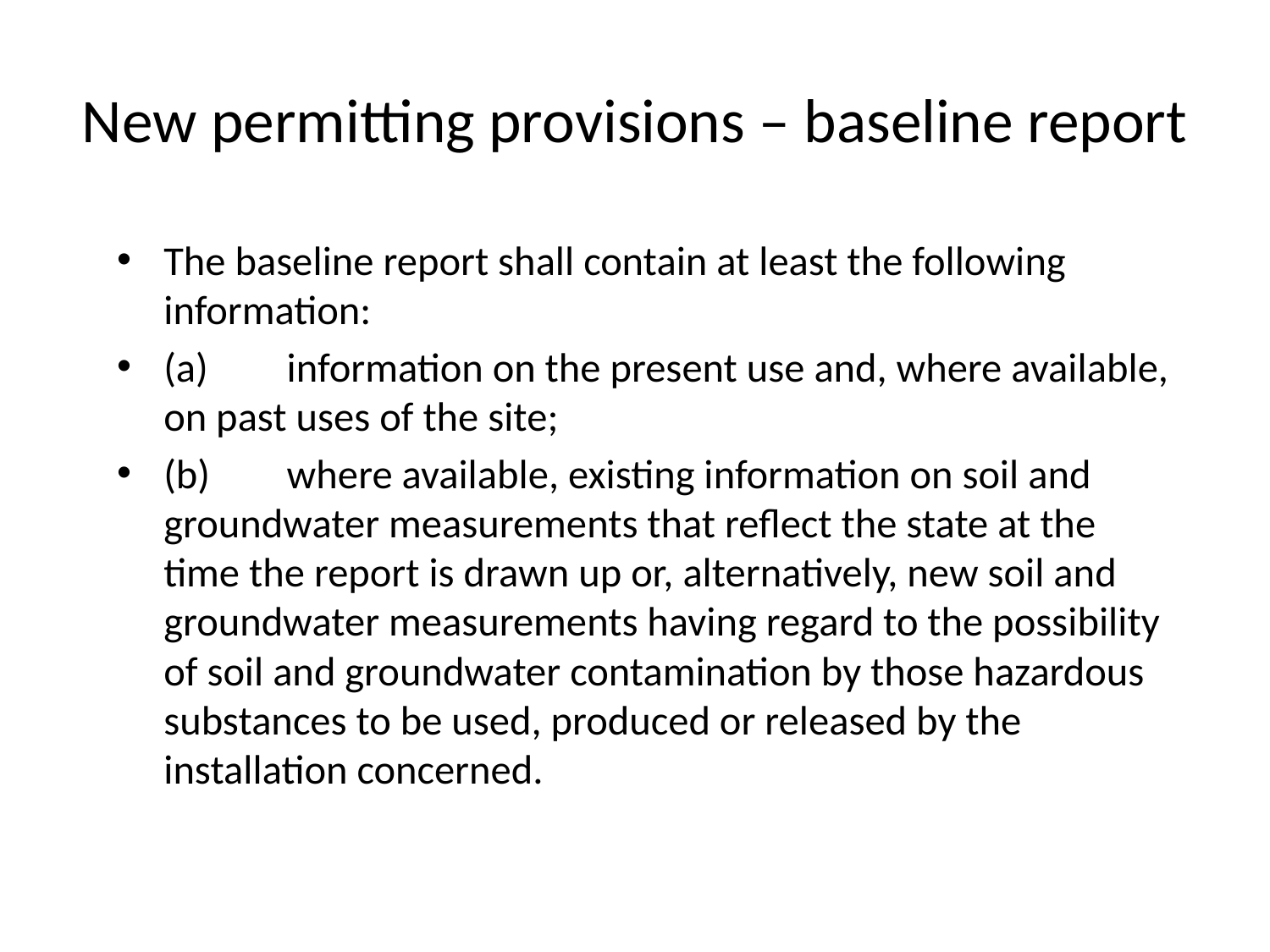

# New permitting provisions – baseline report
The baseline report shall contain at least the following information:
(a)	information on the present use and, where available, on past uses of the site;
(b)	where available, existing information on soil and groundwater measurements that reflect the state at the time the report is drawn up or, alternatively, new soil and groundwater measurements having regard to the possibility of soil and groundwater contamination by those hazardous substances to be used, produced or released by the installation concerned.